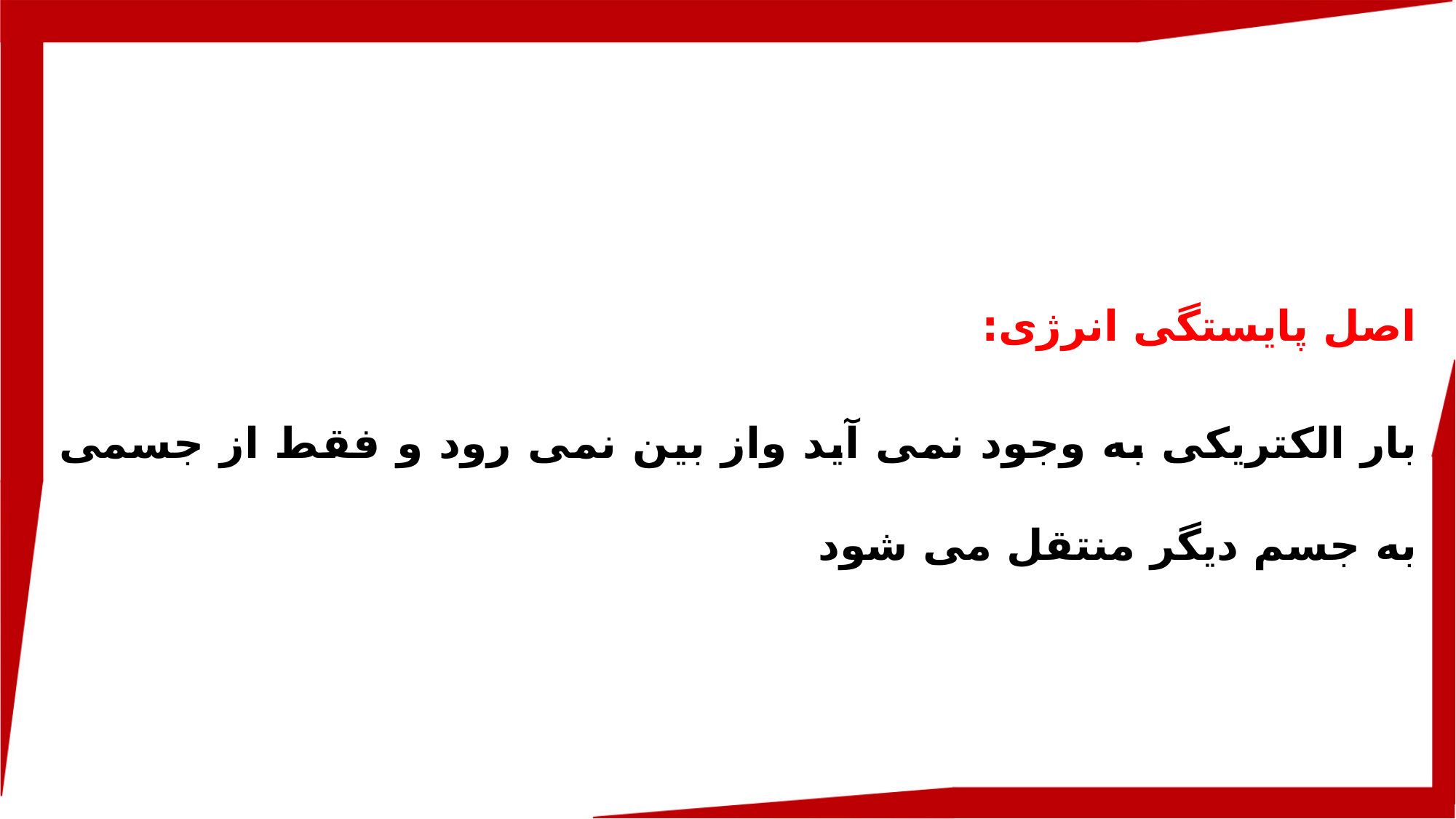

اصل پایستگی انرژی:
بار الکتریکی به وجود نمی آید واز بین نمی رود و فقط از جسمی به جسم دیگر منتقل می شود